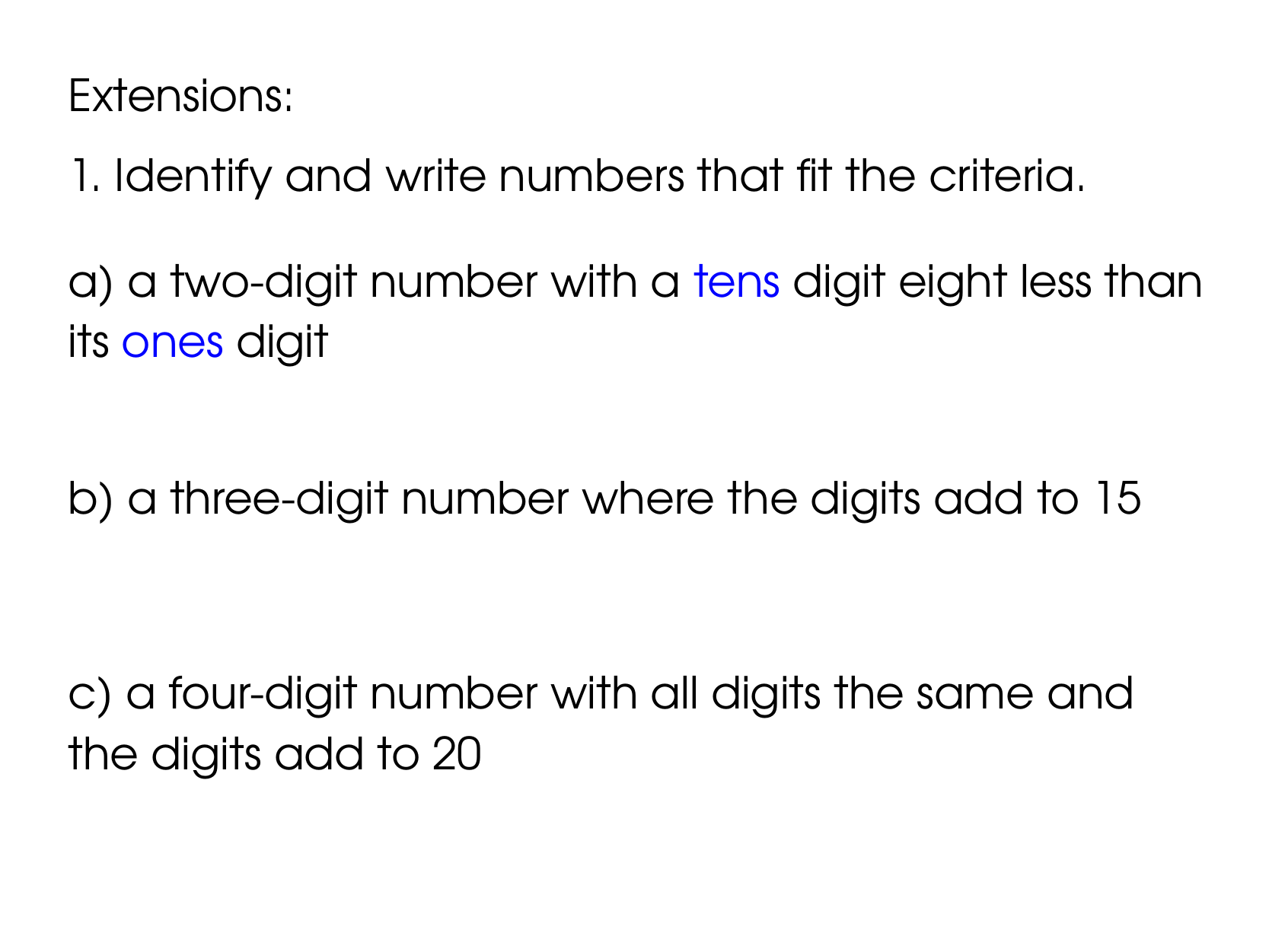

Extensions:
1. Identify and write numbers that fit the criteria.
a) a two-digit number with a tens digit eight less than its ones digit
b) a three-digit number where the digits add to 15
c) a four-digit number with all digits the same and the digits add to 20